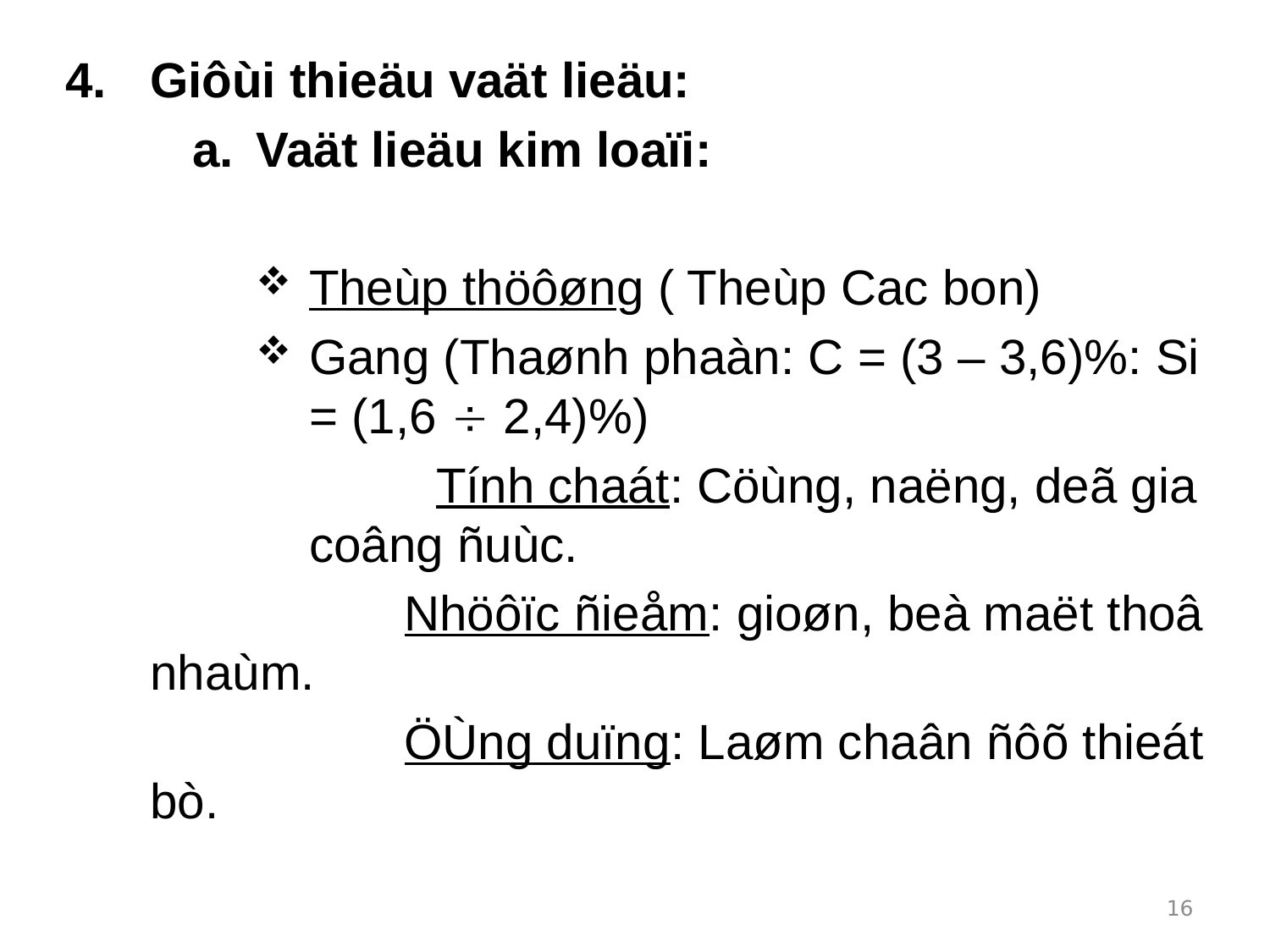

Giôùi thieäu vaät lieäu:
Vaät lieäu kim loaïi:

Theùp thöôøng ( Theùp Cac bon)
Gang (Thaønh phaàn: C = (3 – 3,6)%: Si = (1,6 ÷ 2,4)%)
		Tính chaát: Cöùng, naëng, deã gia coâng ñuùc.
			Nhöôïc ñieåm: gioøn, beà maët thoâ nhaùm.
			ÖÙng duïng: Laøm chaân ñôõ thieát bò.
16